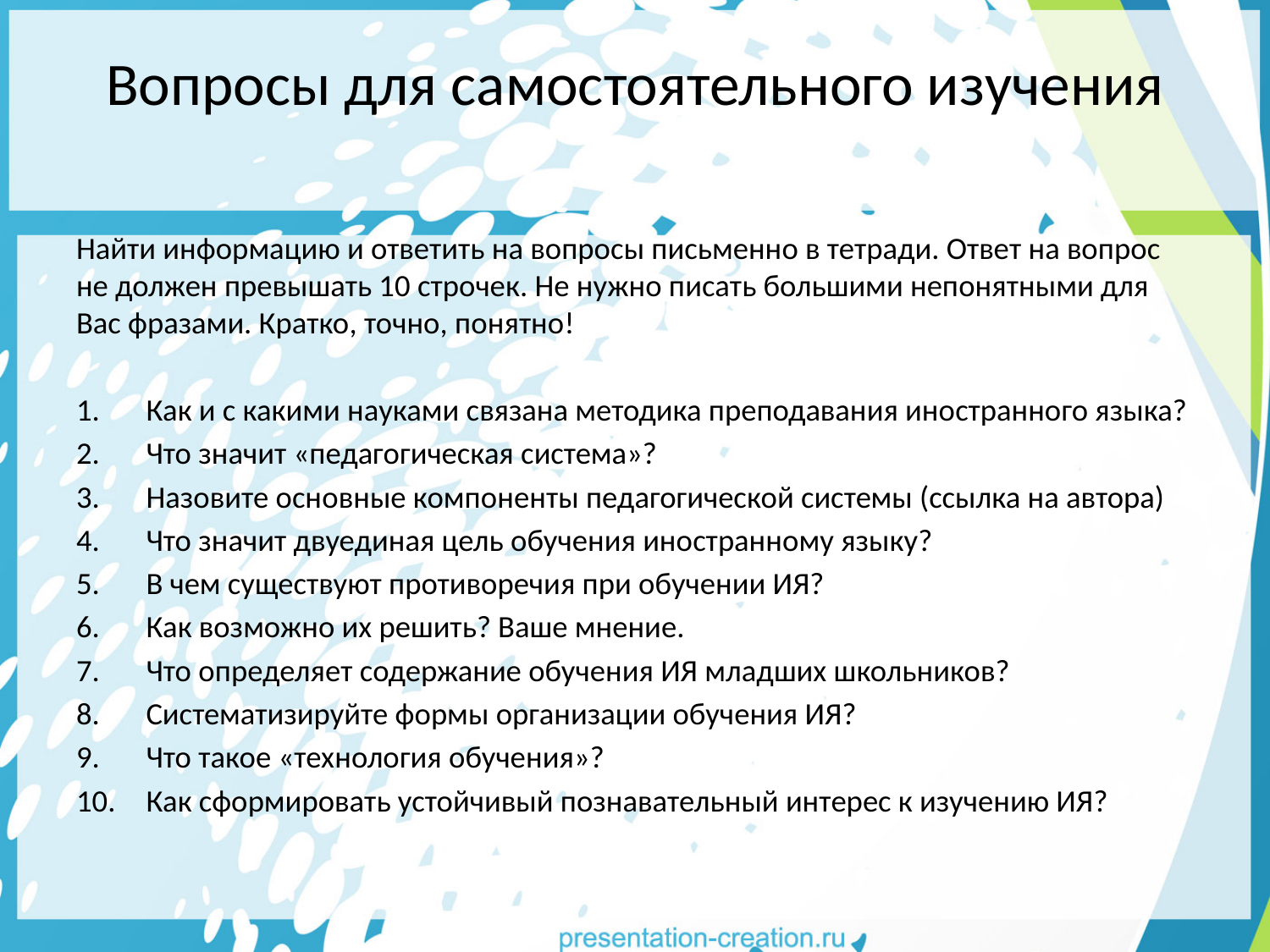

# Вопросы для самостоятельного изучения
Найти информацию и ответить на вопросы письменно в тетради. Ответ на вопрос не должен превышать 10 строчек. Не нужно писать большими непонятными для Вас фразами. Кратко, точно, понятно!

1.	Как и с какими науками связана методика преподавания иностранного языка?
2.	Что значит «педагогическая система»?
3.	Назовите основные компоненты педагогической системы (ссылка на автора)
4.	Что значит двуединая цель обучения иностранному языку?
5.	В чем существуют противоречия при обучении ИЯ?
6.	Как возможно их решить? Ваше мнение.
7.	Что определяет содержание обучения ИЯ младших школьников?
8.	Систематизируйте формы организации обучения ИЯ?
9.	Что такое «технология обучения»?
10.	Как сформировать устойчивый познавательный интерес к изучению ИЯ?